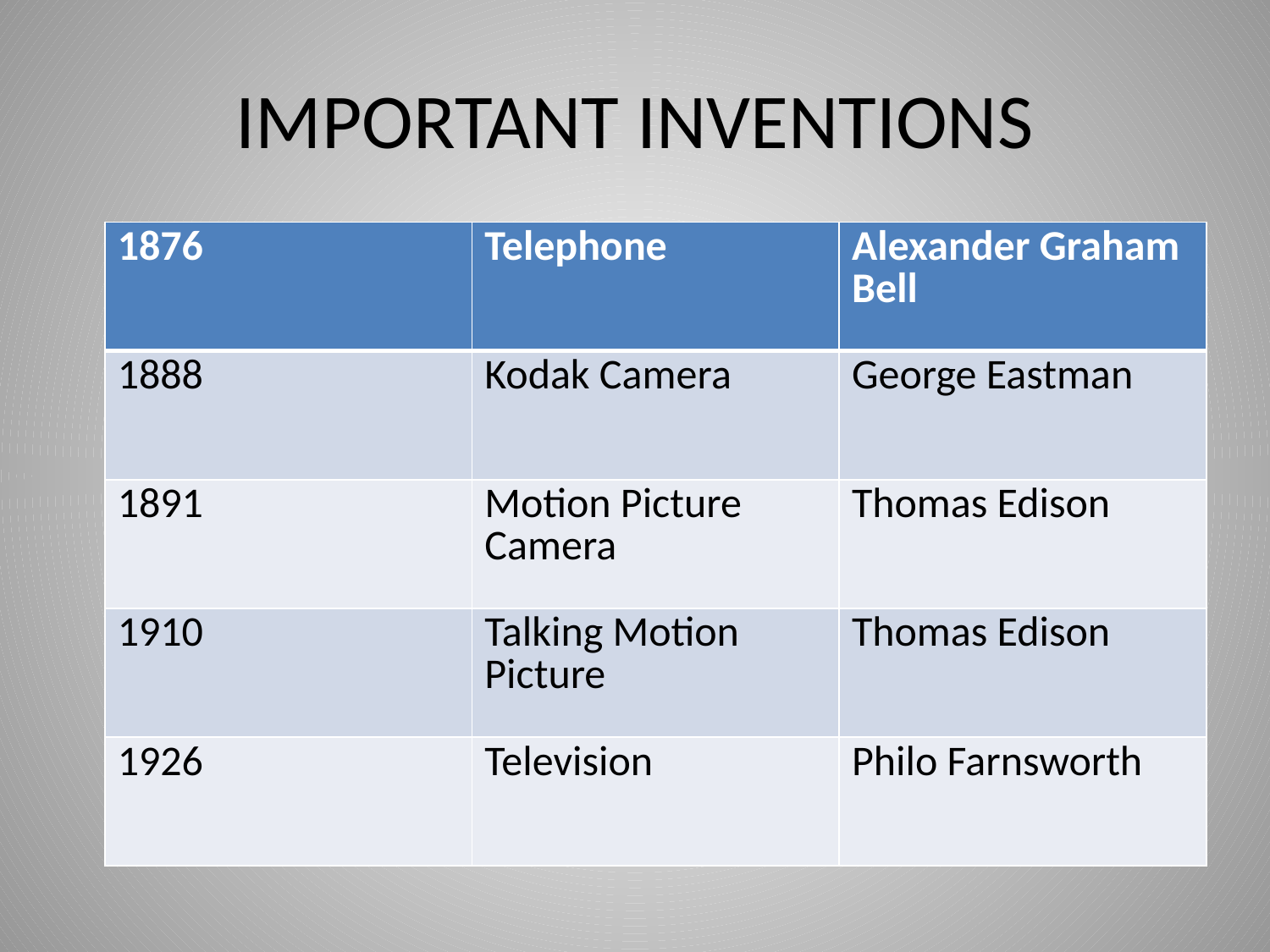

# IMPORTANT INVENTIONS
| 1876 | Telephone | Alexander Graham Bell |
| --- | --- | --- |
| 1888 | Kodak Camera | George Eastman |
| 1891 | Motion Picture Camera | Thomas Edison |
| 1910 | Talking Motion Picture | Thomas Edison |
| 1926 | Television | Philo Farnsworth |